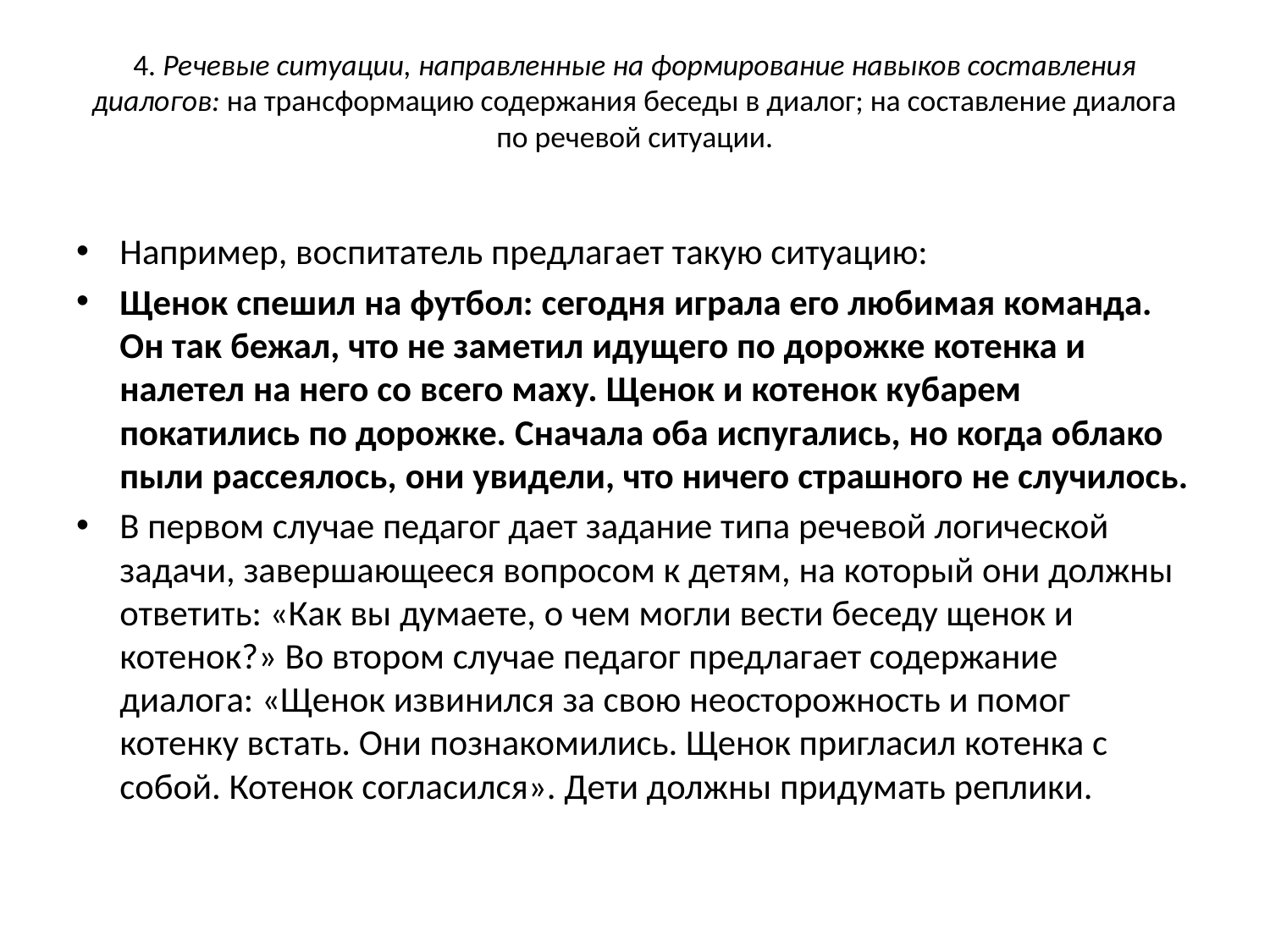

# 4. Речевые ситуации, направленные на формирование навыков составления диалогов: на трансформацию содержания беседы в диалог; на составление диалога по речевой ситуации.
Например, воспитатель предлагает такую ситуацию:
Щенок спешил на футбол: сегодня играла его любимая команда. Он так бежал, что не заметил идущего по дорожке котенка и налетел на него со всего маху. Щенок и котенок кубарем покатились по дорожке. Сначала оба испугались, но когда облако пыли рассеялось, они увидели, что ничего страшного не случилось.
В первом случае педагог дает задание типа речевой логической задачи, завершающееся вопросом к детям, на который они должны ответить: «Как вы думаете, о чем могли вести беседу щенок и котенок?» Во втором случае педагог предлагает содержание диалога: «Щенок извинился за свою неосторожность и помог котенку встать. Они познакомились. Щенок пригласил котенка с собой. Котенок согласился». Дети должны придумать реплики.